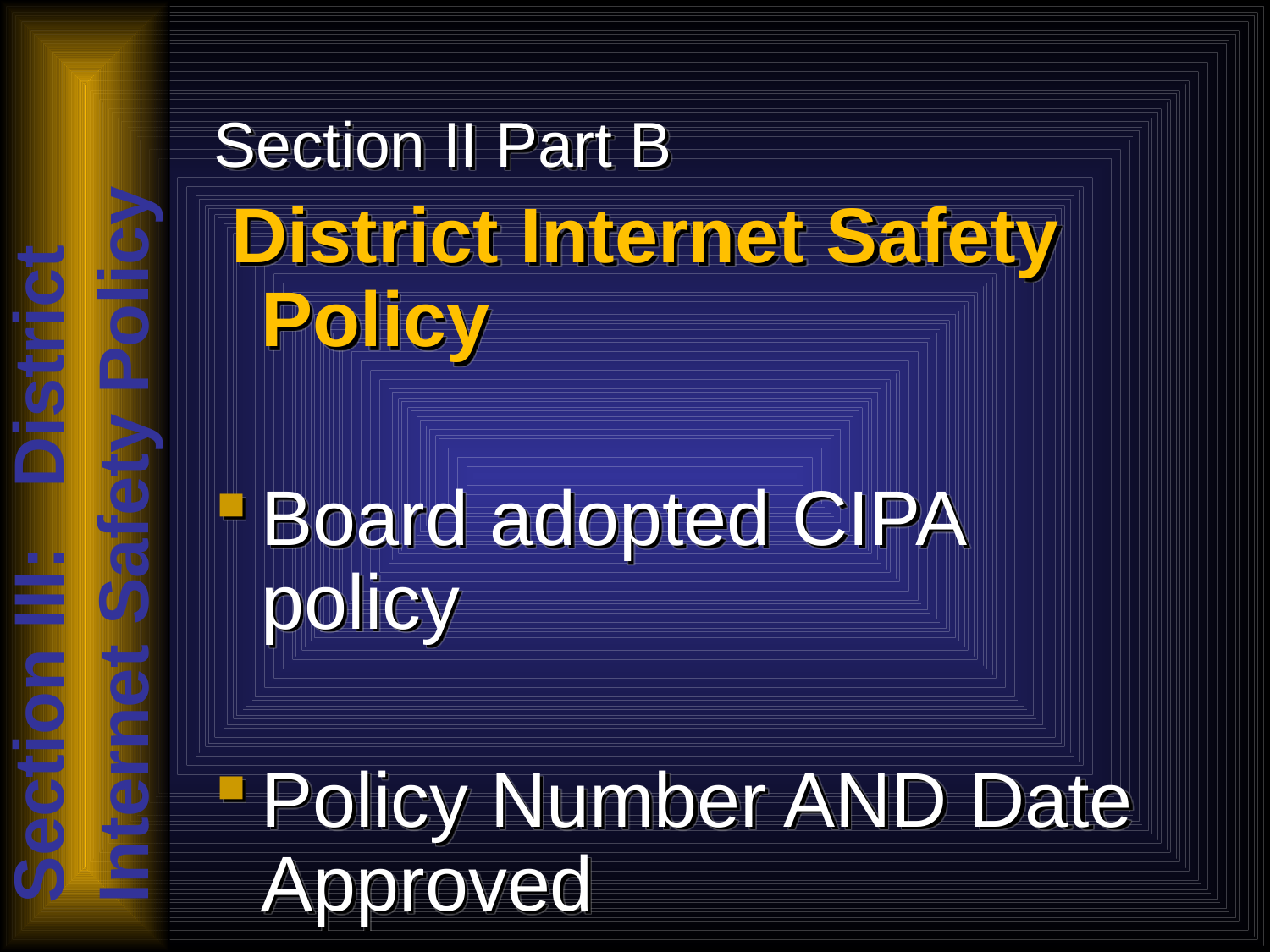

Section II Part B
 District Internet Safety Policy

Board adopted CIPA policy

Policy Number AND Date Approved
Section III:   District Internet Safety Policy